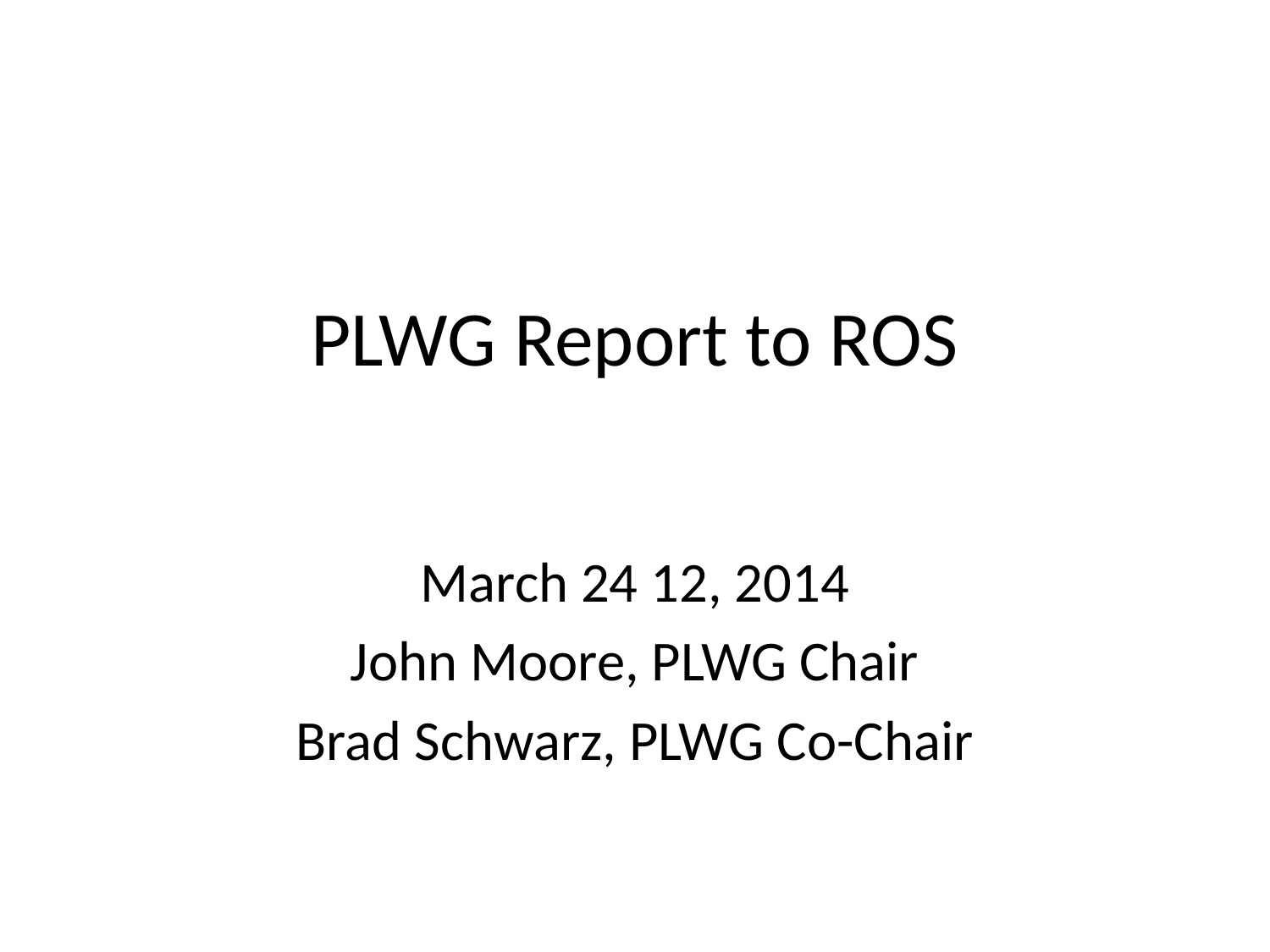

# PLWG Report to ROS
March 24 12, 2014
John Moore, PLWG Chair
Brad Schwarz, PLWG Co-Chair